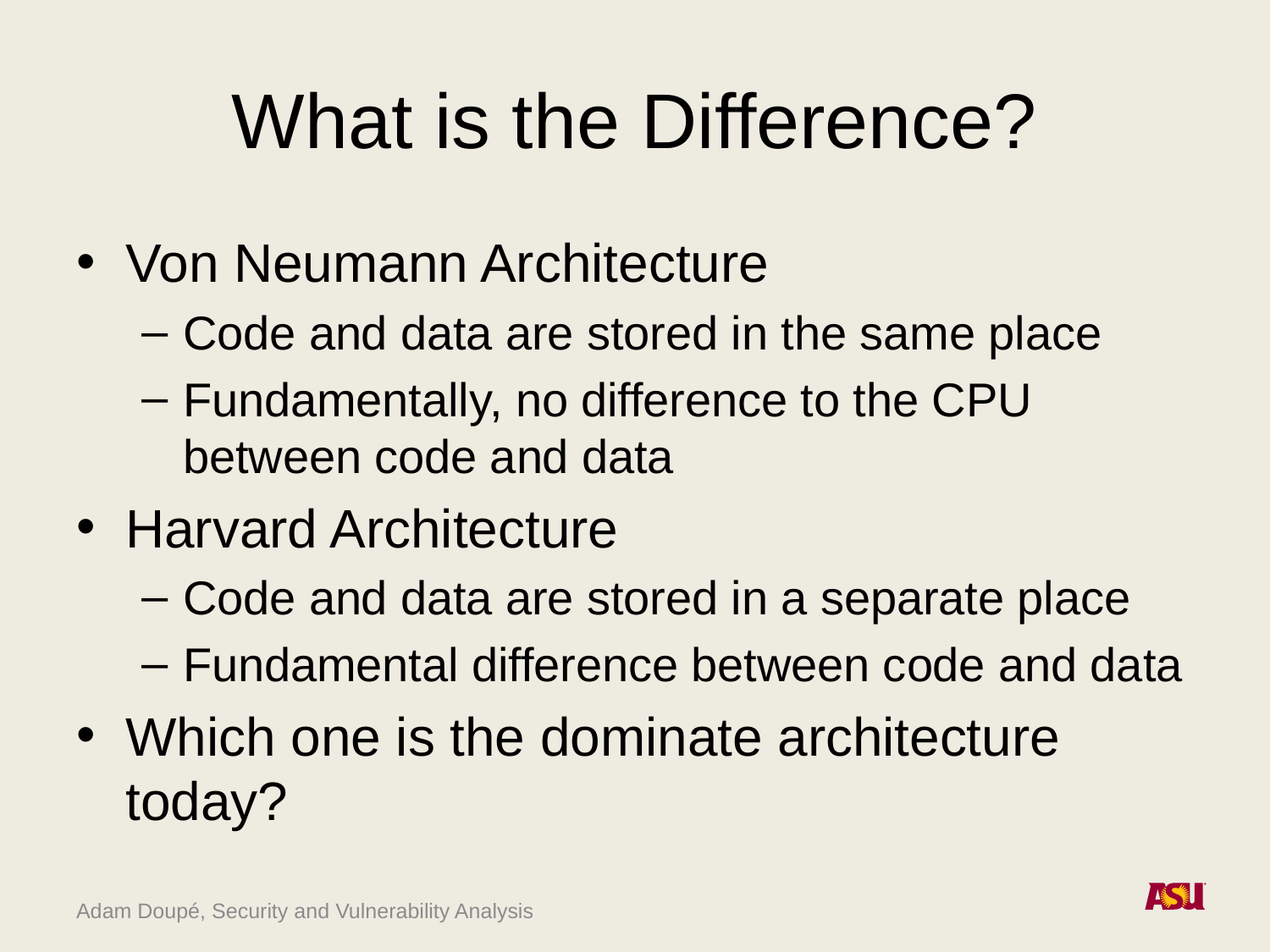

# What is the Difference?
Von Neumann Architecture
Code and data are stored in the same place
Fundamentally, no difference to the CPU between code and data
Harvard Architecture
Code and data are stored in a separate place
Fundamental difference between code and data
Which one is the dominate architecture today?